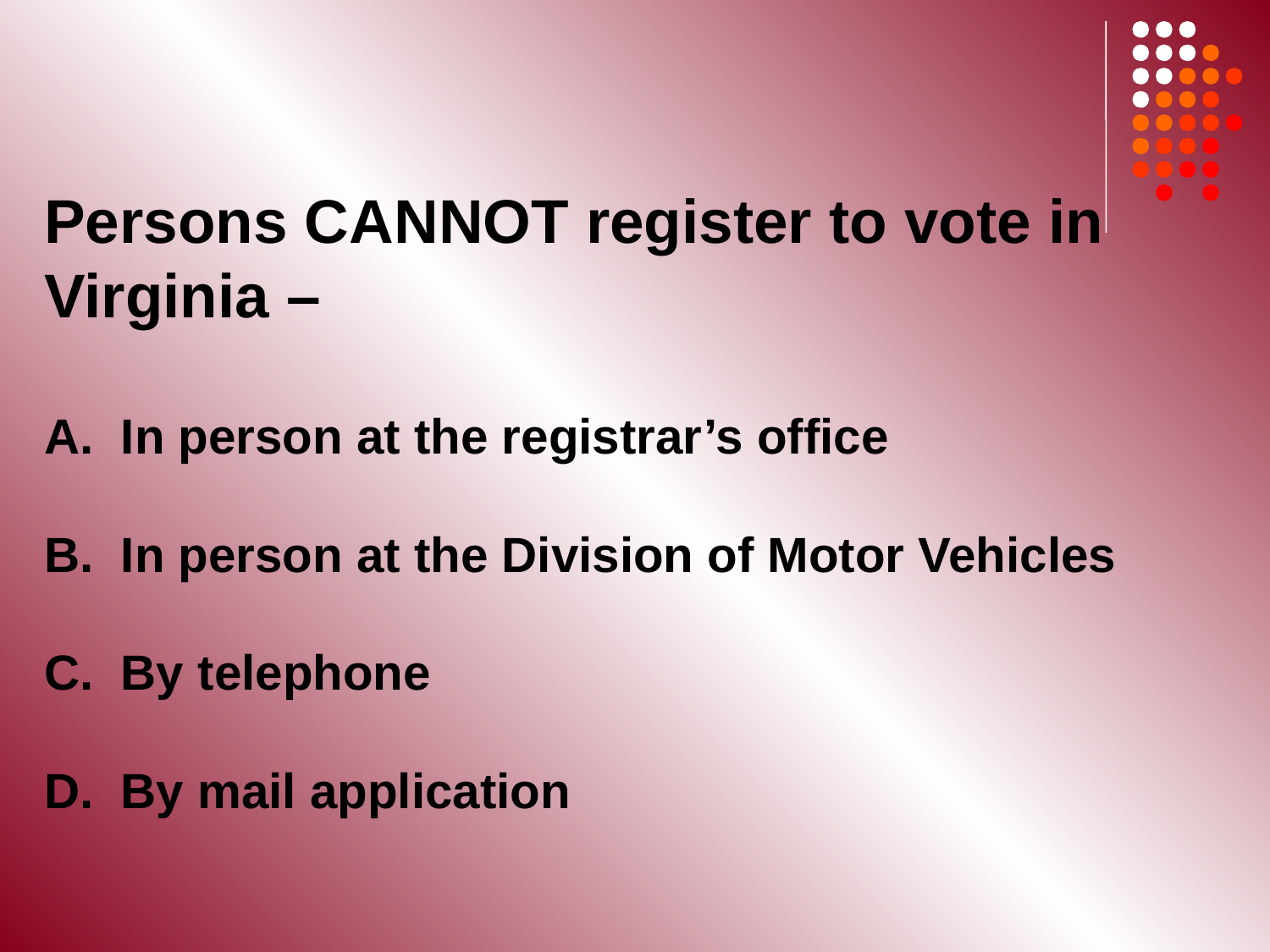

Persons CANNOT register to vote in Virginia –
A.  In person at the registrar’s office
B.  In person at the Division of Motor Vehicles
C.  By telephone
D.  By mail application